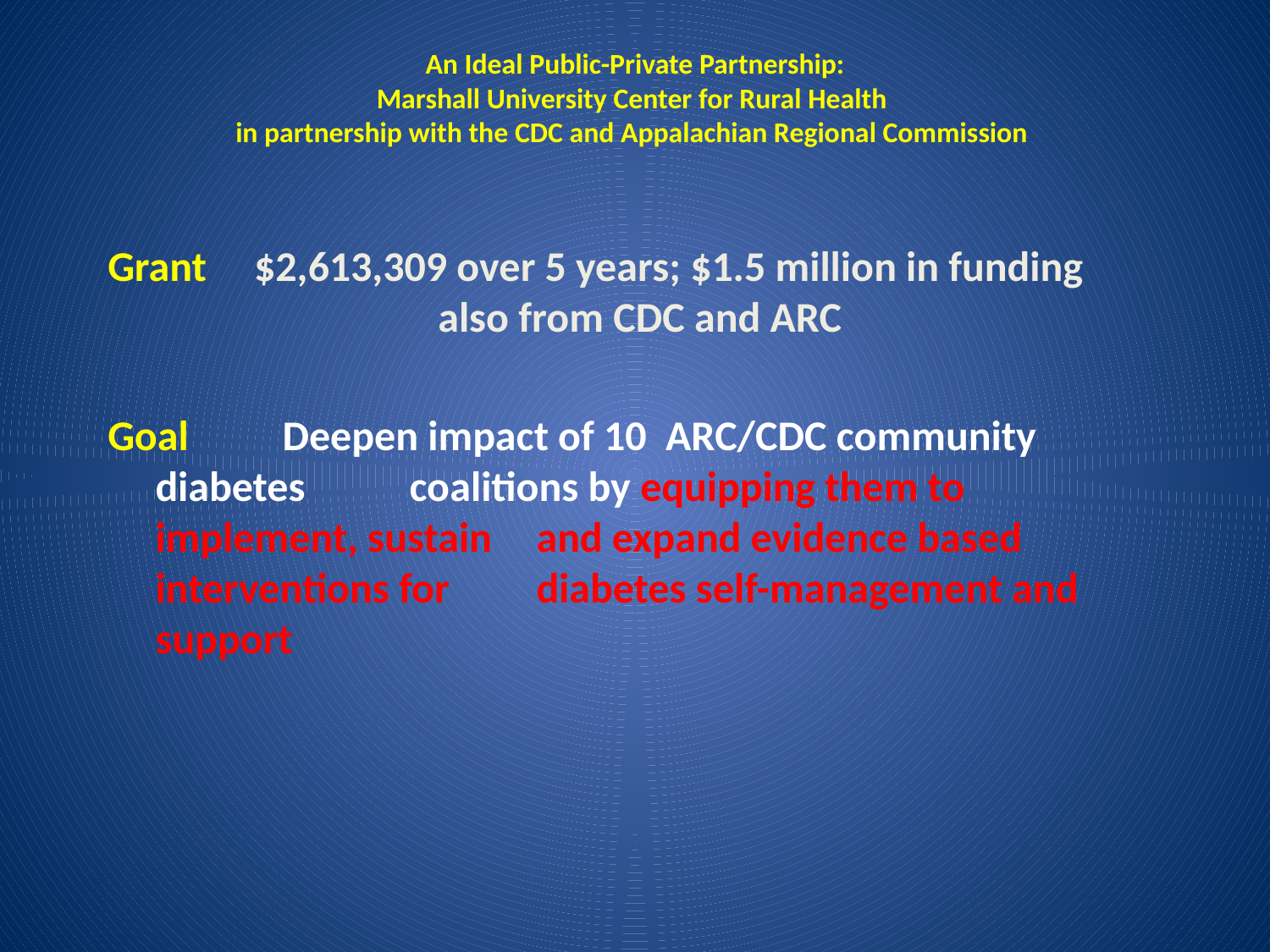

# An Ideal Public-Private Partnership: Marshall University Center for Rural Health in partnership with the CDC and Appalachian Regional Commission
Grant     $2,613,309 over 5 years; $1.5 million in funding    	  	   also from CDC and ARC

Goal	Deepen impact of 10  ARC/CDC community diabetes 	coalitions by equipping them to implement, sustain 	and expand evidence based interventions for 	diabetes self-management and support